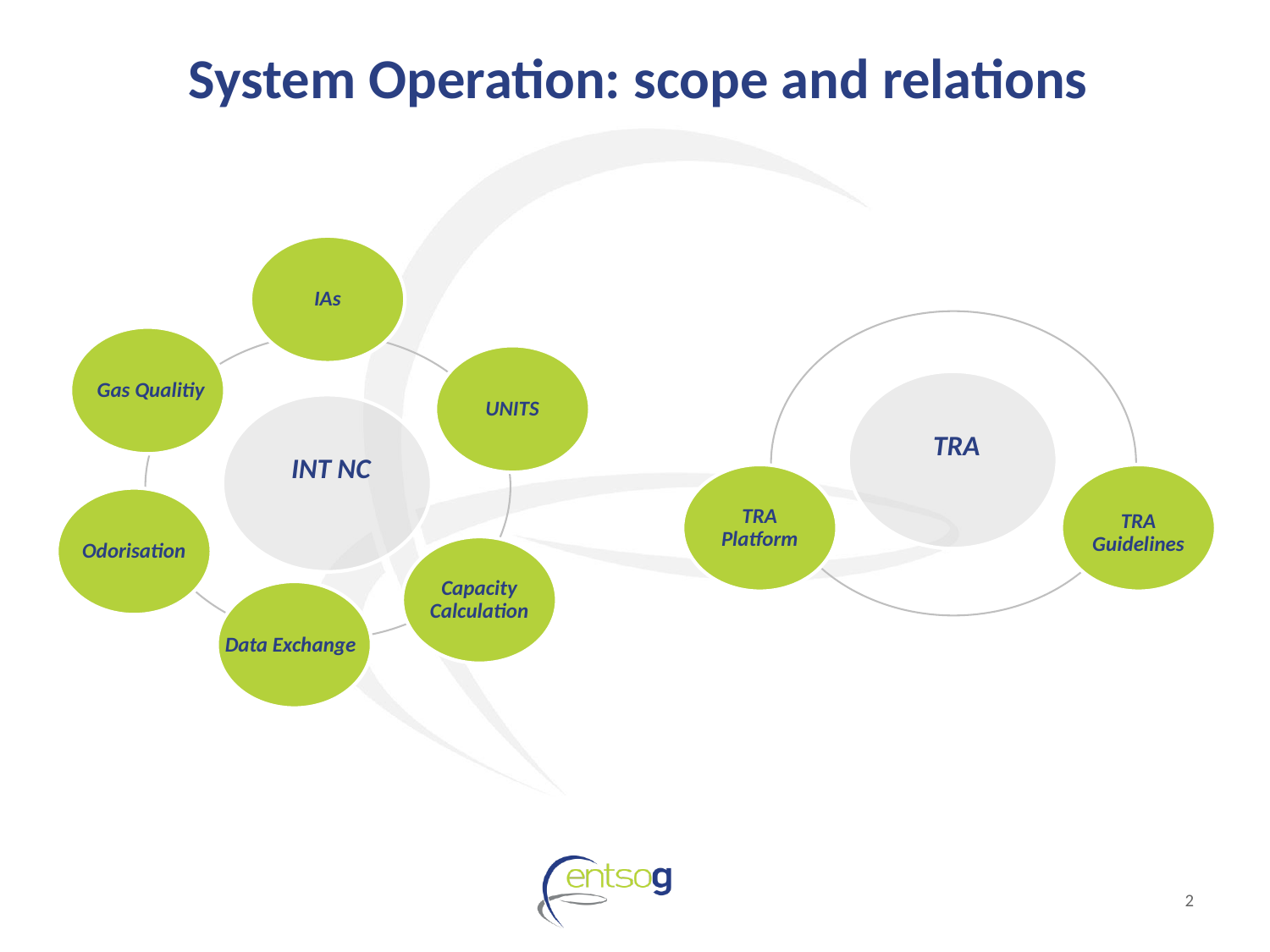

# System Operation: scope and relations

IAs

Gas Qualitiy

UNITS

INT NC

Odorisation

Capacity Calculation

Data Exchange

TRA

TRA Platform

TRA Guidelines
2